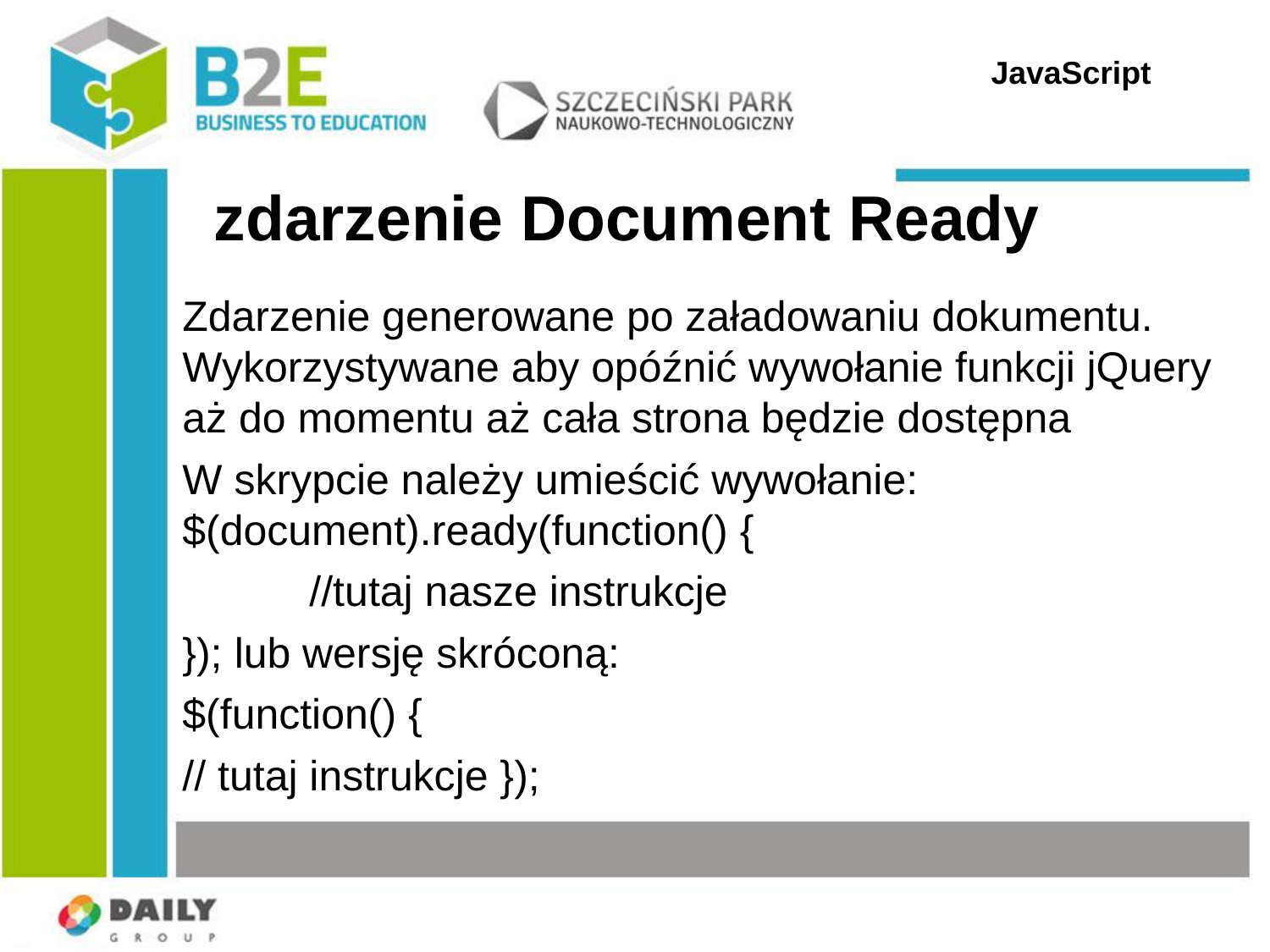

JavaScript
zdarzenie Document Ready
Zdarzenie generowane po załadowaniu dokumentu. Wykorzystywane aby opóźnić wywołanie funkcji jQuery aż do momentu aż cała strona będzie dostępna
W skrypcie należy umieścić wywołanie:
$(document).ready(function() {
	//tutaj nasze instrukcje
}); lub wersję skróconą:
$(function() {
// tutaj instrukcje });